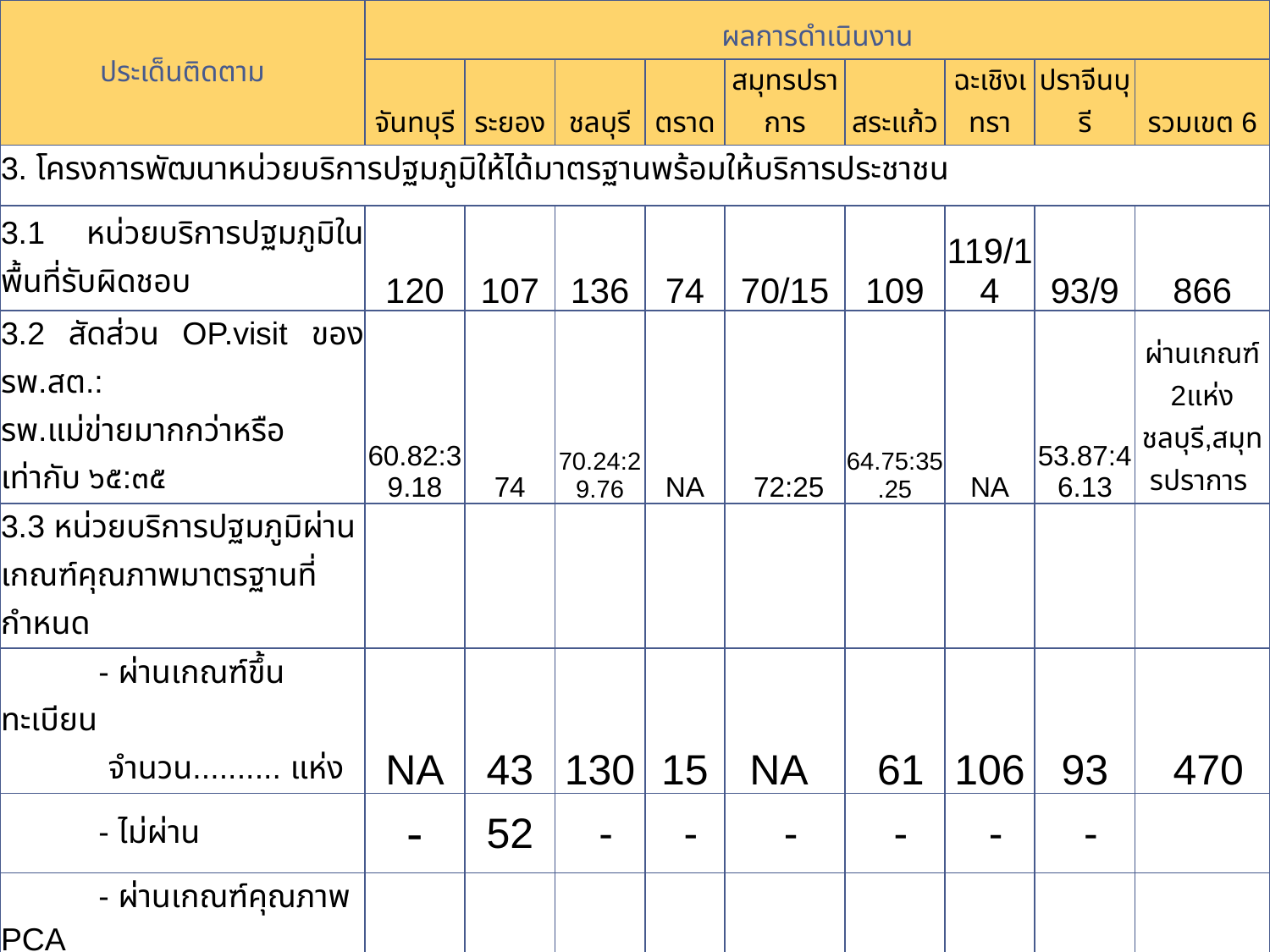

| ประเด็นติดตาม | ผลการดำเนินงาน |  |  |  |  |  |  |  |  |
| --- | --- | --- | --- | --- | --- | --- | --- | --- | --- |
|  | จันทบุรี | ระยอง | ชลบุรี | ตราด | สมุทรปราการ | สระแก้ว | ฉะเชิงเทรา | ปราจีนบุรี | รวมเขต 6 |
| 3. โครงการพัฒนาหน่วยบริการปฐมภูมิให้ได้มาตรฐานพร้อมให้บริการประชาชน |  |  |  |  |  |  |  |  |  |
| 3.1 หน่วยบริการปฐมภูมิในพื้นที่รับผิดชอบ | 120 | 107 | 136 | 74 | 70/15 | 109 | 119/14 | 93/9 | 866 |
| 3.2 สัดส่วน OP.visit ของ รพ.สต.: รพ.แม่ข่ายมากกว่าหรือเท่ากับ ๖๕:๓๕ | 60.82:39.18 | 74 | 70.24:29.76 | NA | 72:25 | 64.75:35.25 | NA | 53.87:46.13 | ผ่านเกณฑ์ 2แห่ง ชลบุรี,สมุทรปราการ |
| 3.3 หน่วยบริการปฐมภูมิผ่านเกณฑ์คุณภาพมาตรฐานที่กำหนด |  |  |  |  |  |  |  |  |  |
| - ผ่านเกณฑ์ขึ้นทะเบียน จำนวน.......... แห่ง | NA | 43 | 130 | 15 | NA | 61 | 106 | 93 | 470 |
| - ไม่ผ่าน | - | 52 | - | - | - | - | - | - |  |
| - ผ่านเกณฑ์คุณภาพ PCA |  |  |  |  |  |  |  |  |  |
| ขั้นที่ 1 จำนวน..............แห่ง | - | - | - | - | - | - | - | - | - |
| ขั้นที่ 2 จำนวน..............แห่ง | 6 | 14 | - | - | 72 | 109 | 23 | 59 | 506 |
| ขั้นที่ 3 จำนวน..............แห่ง | 113 | 93 | 118 | 66 | 4 | 98 | 101 | 44 | 402 |